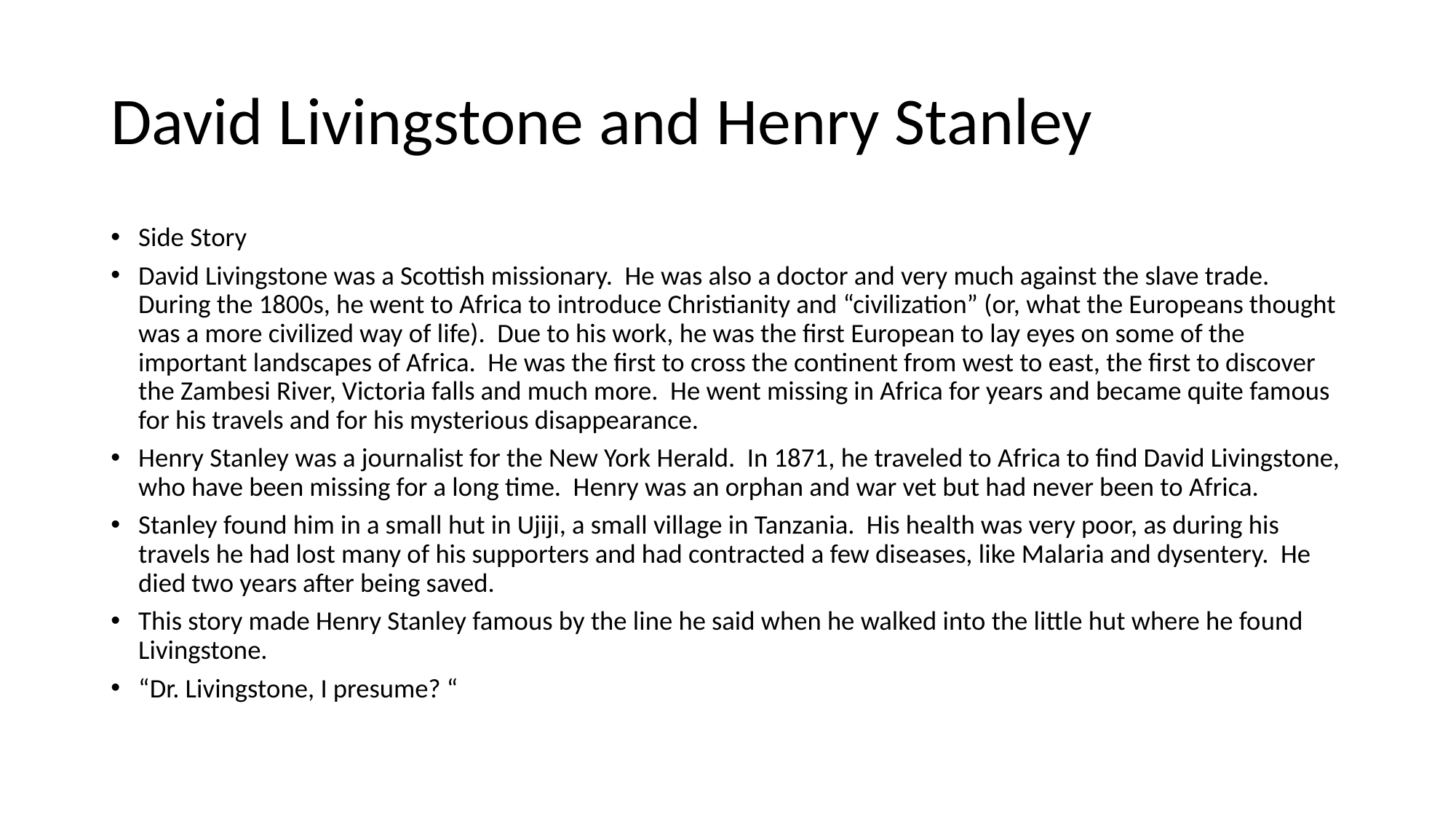

# David Livingstone and Henry Stanley
Side Story
David Livingstone was a Scottish missionary.  He was also a doctor and very much against the slave trade.  During the 1800s, he went to Africa to introduce Christianity and “civilization” (or, what the Europeans thought was a more civilized way of life).  Due to his work, he was the first European to lay eyes on some of the important landscapes of Africa.  He was the first to cross the continent from west to east, the first to discover the Zambesi River, Victoria falls and much more.  He went missing in Africa for years and became quite famous for his travels and for his mysterious disappearance.
Henry Stanley was a journalist for the New York Herald.  In 1871, he traveled to Africa to find David Livingstone, who have been missing for a long time.  Henry was an orphan and war vet but had never been to Africa.
Stanley found him in a small hut in Ujiji, a small village in Tanzania.  His health was very poor, as during his travels he had lost many of his supporters and had contracted a few diseases, like Malaria and dysentery.  He died two years after being saved.
This story made Henry Stanley famous by the line he said when he walked into the little hut where he found Livingstone.
“Dr. Livingstone, I presume? “